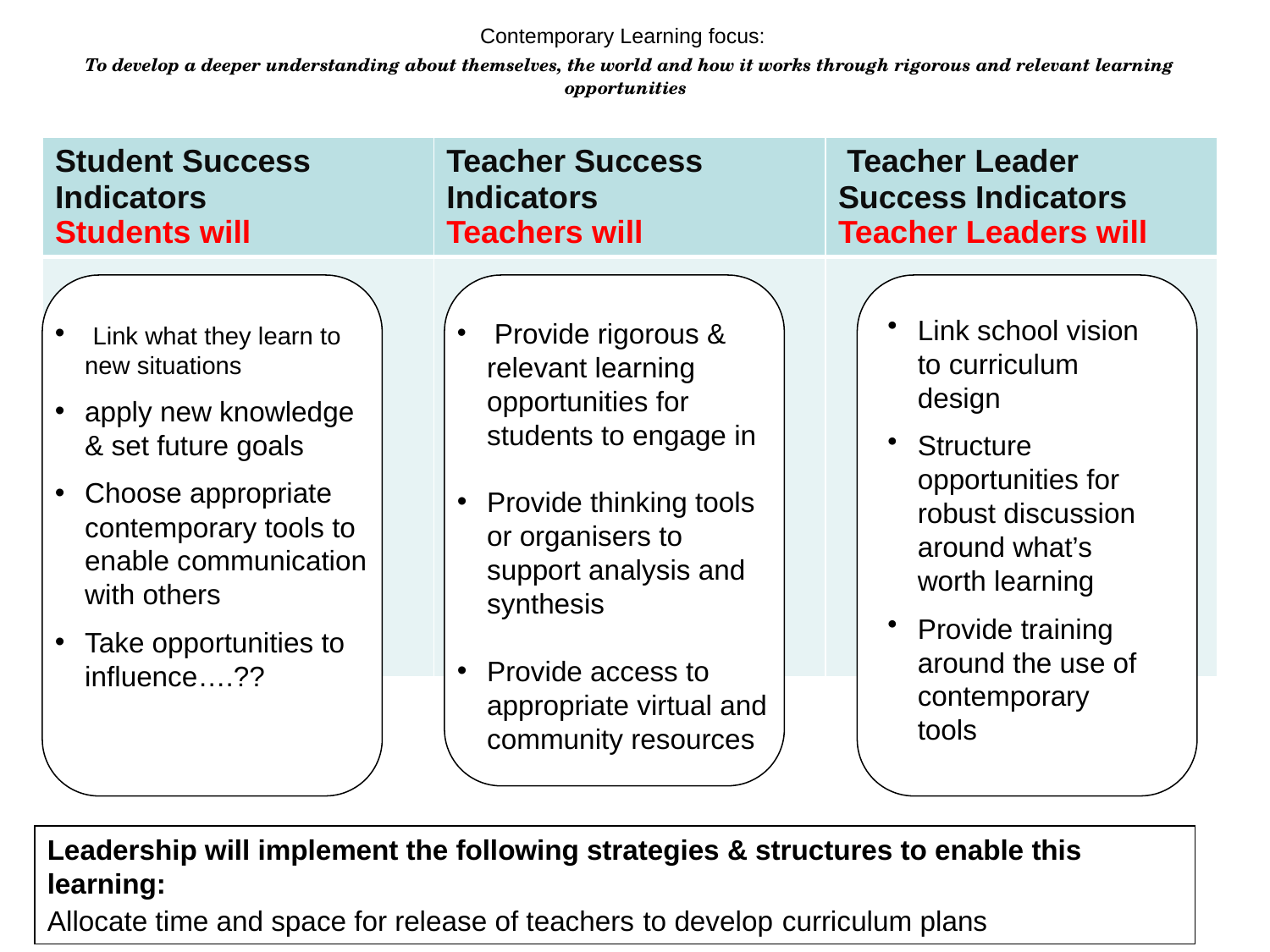

Contemporary Learning focus:
 To develop a deeper understanding about themselves, the world and how it works through rigorous and relevant learning opportunities
| Student Success Indicators Students will | Teacher Success Indicators Teachers will | Teacher Leader Success Indicators Teacher Leaders will |
| --- | --- | --- |
|  |  |  |

 Link what they learn to new situations
apply new knowledge & set future goals
Choose appropriate contemporary tools to enable communication with others
Take opportunities to influence….??

 Provide rigorous & relevant learning opportunities for students to engage in

Provide thinking tools or organisers to support analysis and synthesis
Provide access to appropriate virtual and community resources

Link school vision to curriculum design
Structure opportunities for robust discussion around what’s worth learning
Provide training around the use of contemporary tools

Leadership will implement the following strategies & structures to enable this learning:
Allocate time and space for release of teachers to develop curriculum plans